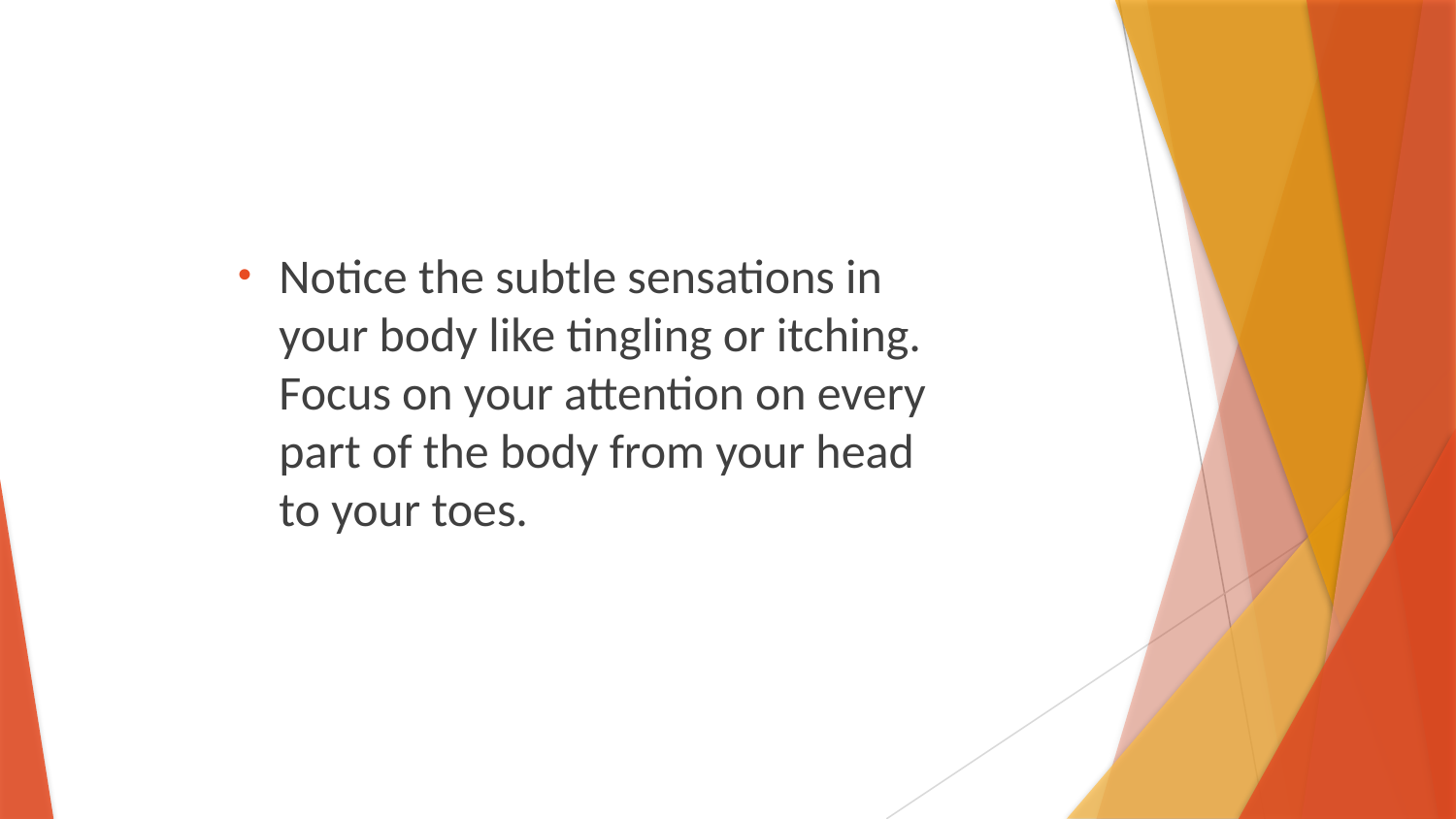

Notice the subtle sensations in your body like tingling or itching. Focus on your attention on every part of the body from your head to your toes.